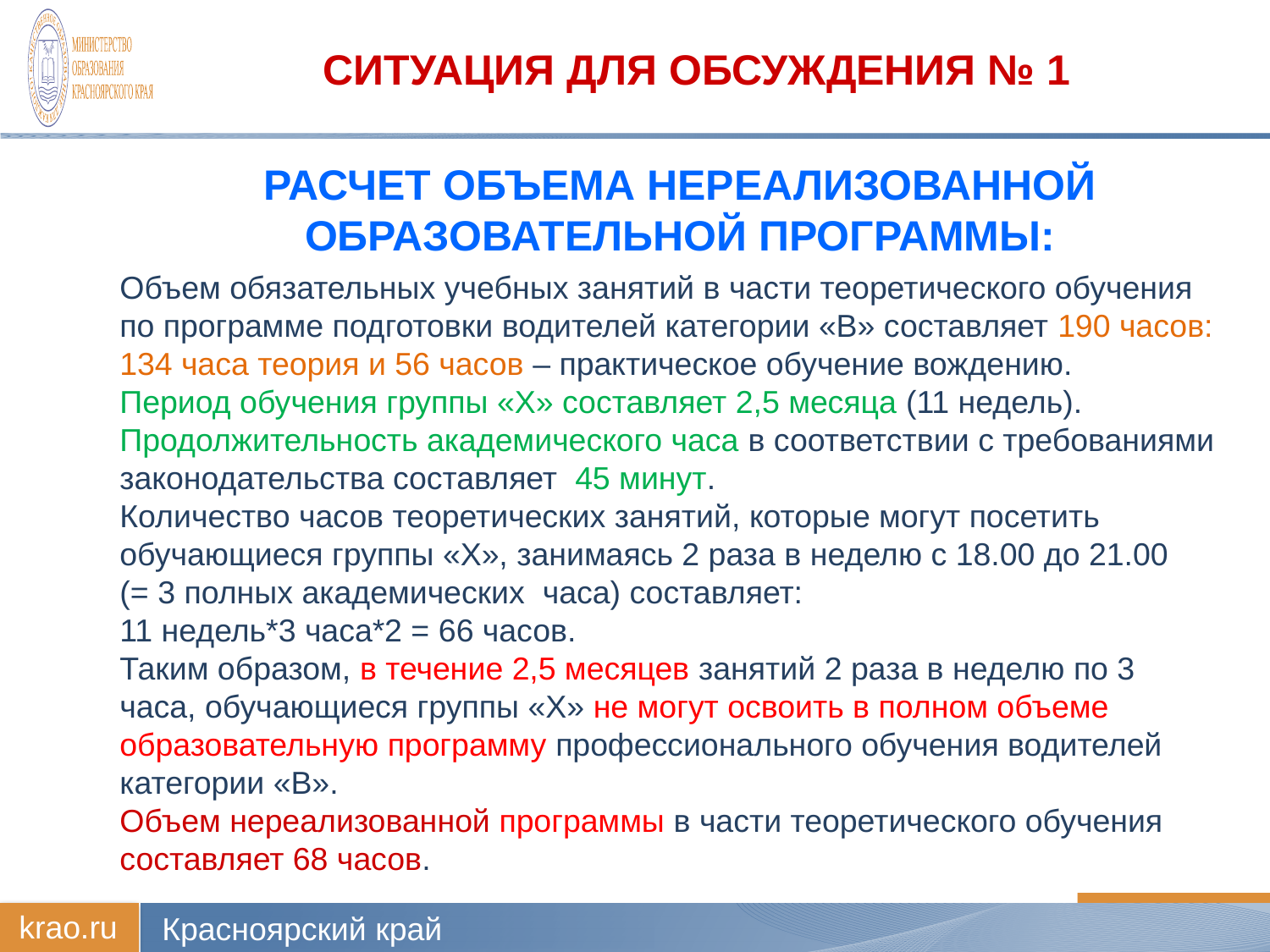

# Ситуация для обсуждения № 1
Расчет объема нереализованной образовательной программы:
Объем обязательных учебных занятий в части теоретического обучения по программе подготовки водителей категории «В» составляет 190 часов:
134 часа теория и 56 часов – практическое обучение вождению.
Период обучения группы «Х» составляет 2,5 месяца (11 недель).
Продолжительность академического часа в соответствии с требованиями законодательства составляет  45 минут.
Количество часов теоретических занятий, которые могут посетить обучающиеся группы «Х», занимаясь 2 раза в неделю с 18.00 до 21.00
(= 3 полных академических  часа) составляет:
11 недель*3 часа*2 = 66 часов.
Таким образом, в течение 2,5 месяцев занятий 2 раза в неделю по 3 часа, обучающиеся группы «Х» не могут освоить в полном объеме образовательную программу профессионального обучения водителей категории «В».
Объем нереализованной программы в части теоретического обучения составляет 68 часов.